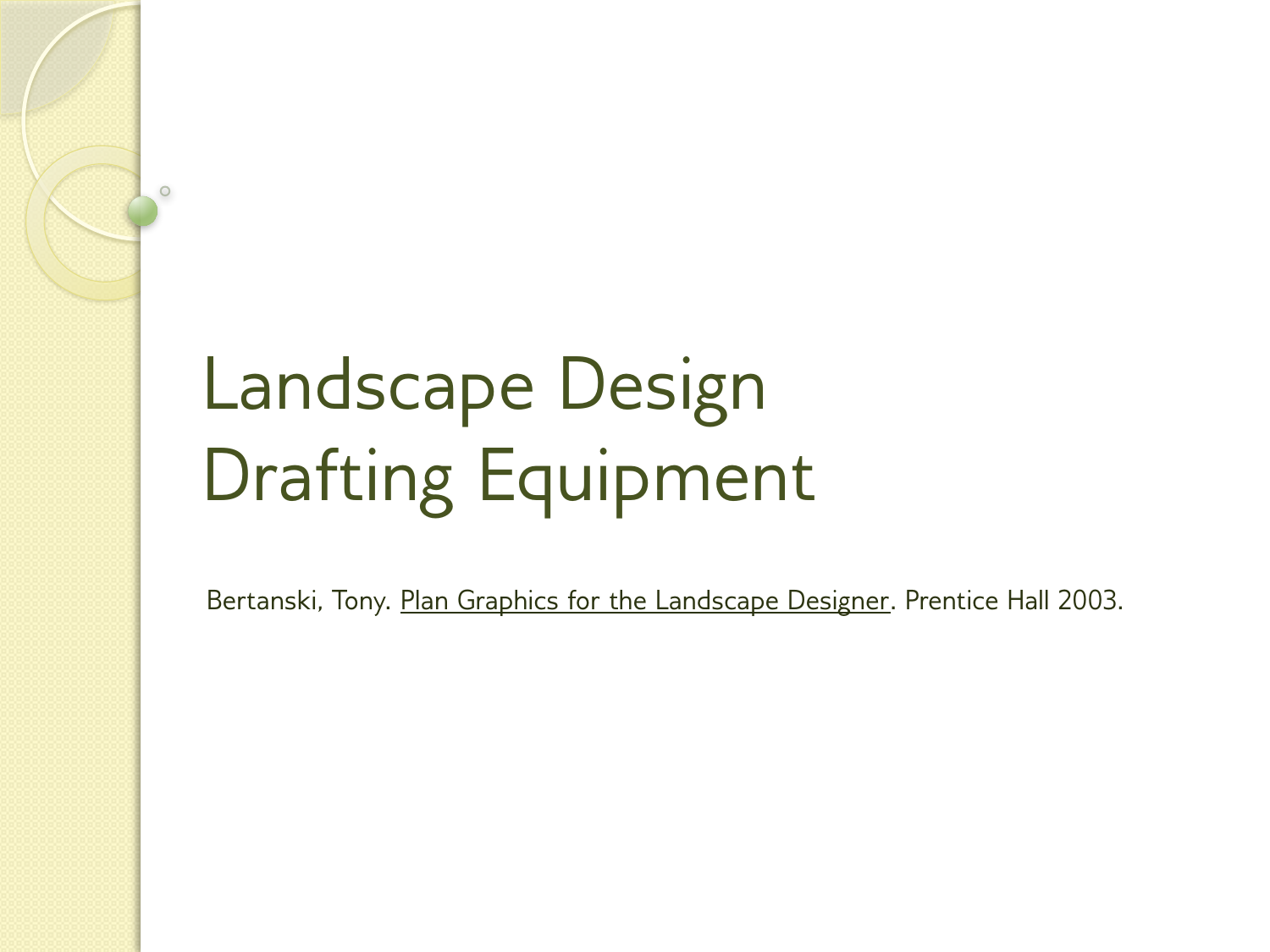

# Landscape Design Drafting Equipment
Bertanski, Tony. Plan Graphics for the Landscape Designer. Prentice Hall 2003.